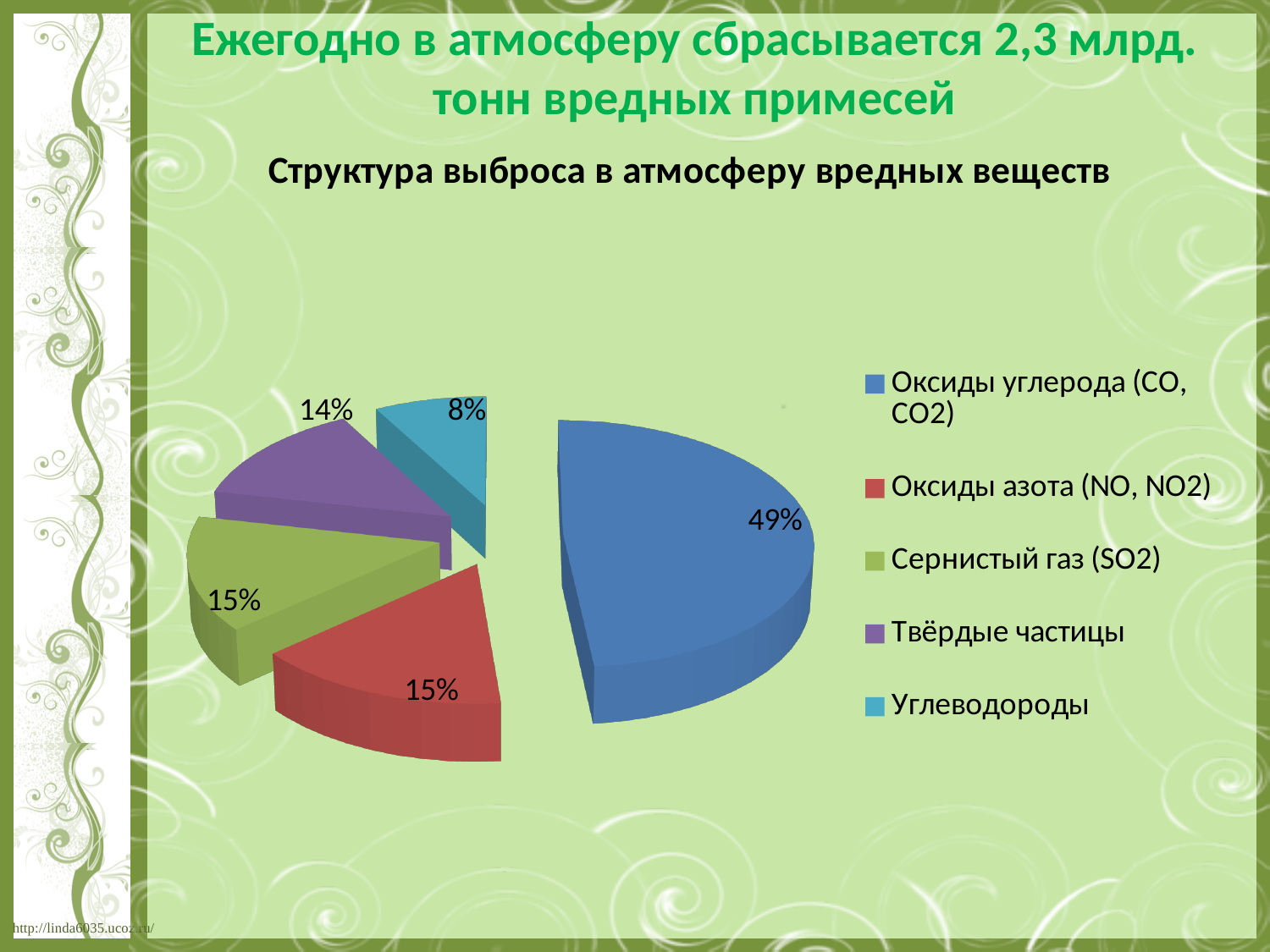

Ежегодно в атмосферу сбрасывается 2,3 млрд. тонн вредных примесей

[unsupported chart]